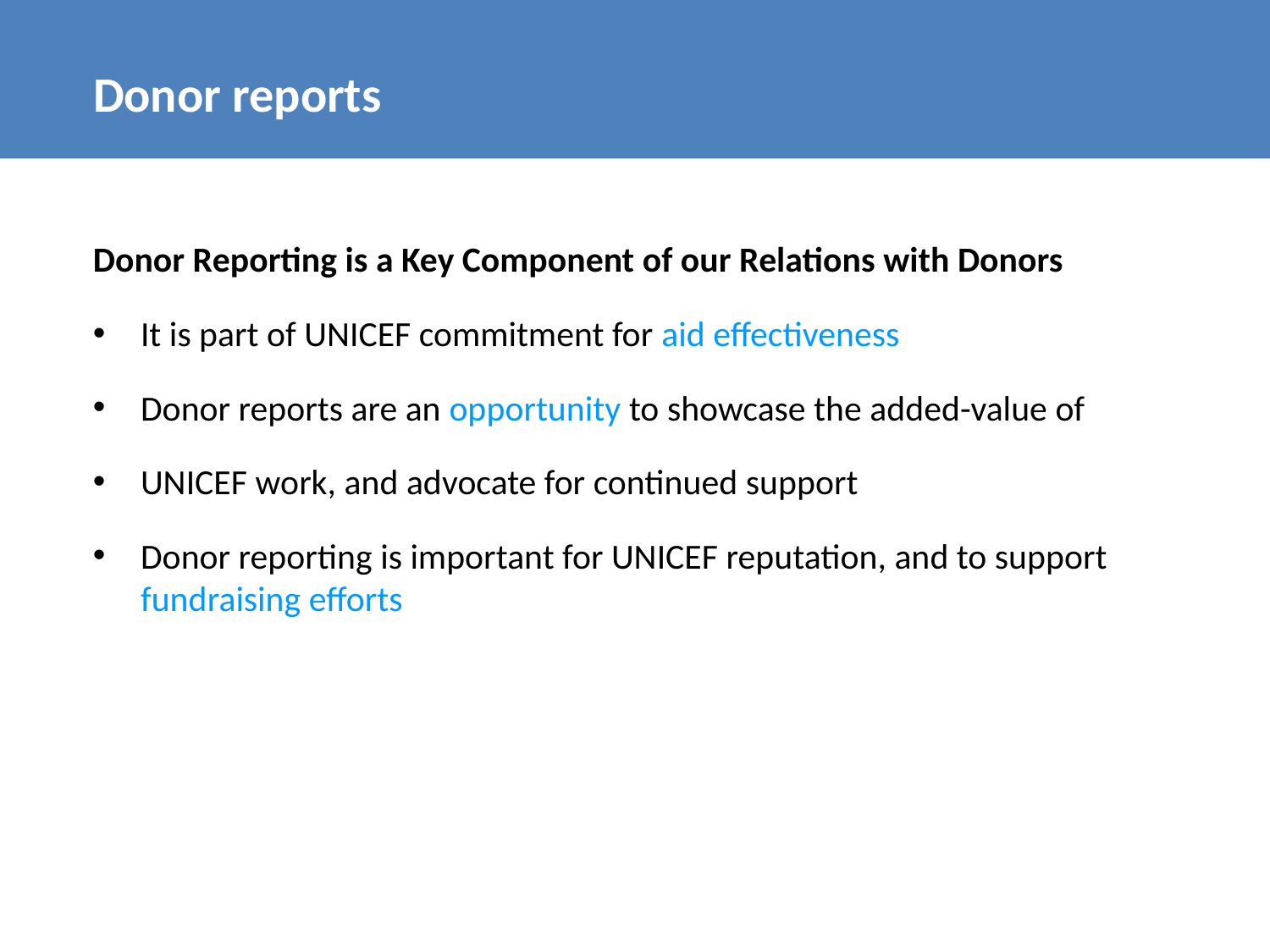

# Donor reports
Donor Reporting is a Key Component of our Relations with Donors
It is part of UNICEF commitment for aid effectiveness
Donor reports are an opportunity to showcase the added-value of
UNICEF work, and advocate for continued support
Donor reporting is important for UNICEF reputation, and to support fundraising efforts